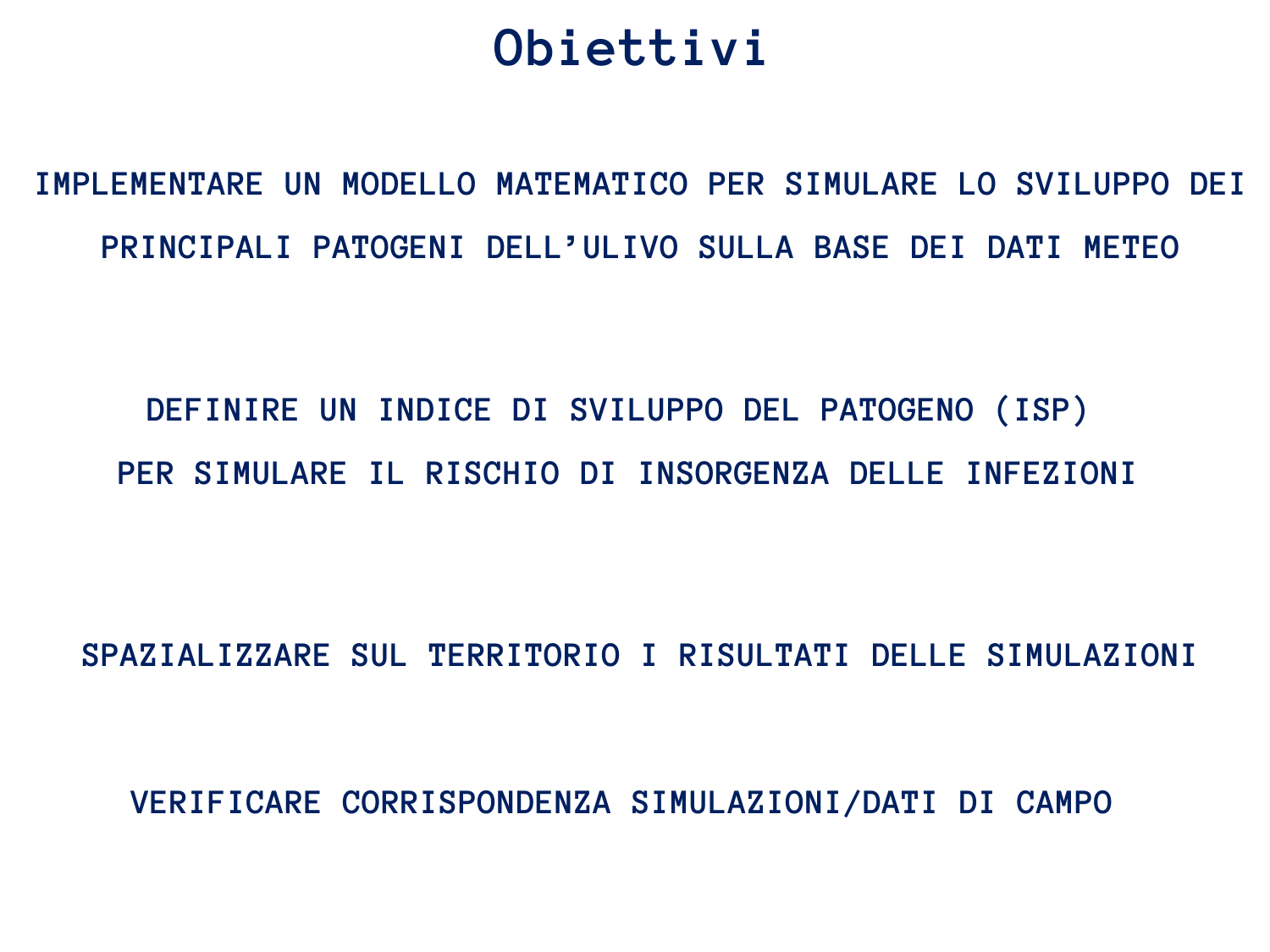

Obiettivi
IMPLEMENTARE UN MODELLO MATEMATICO PER SIMULARE LO SVILUPPO DEI PRINCIPALI PATOGENI DELL’ULIVO SULLA BASE DEI DATI METEO
DEFINIRE UN INDICE DI SVILUPPO DEL PATOGENO (ISP)
PER SIMULARE IL RISCHIO DI INSORGENZA DELLE INFEZIONI
SPAZIALIZZARE SUL TERRITORIO I RISULTATI DELLE SIMULAZIONI
VERIFICARE CORRISPONDENZA SIMULAZIONI/DATI DI CAMPO